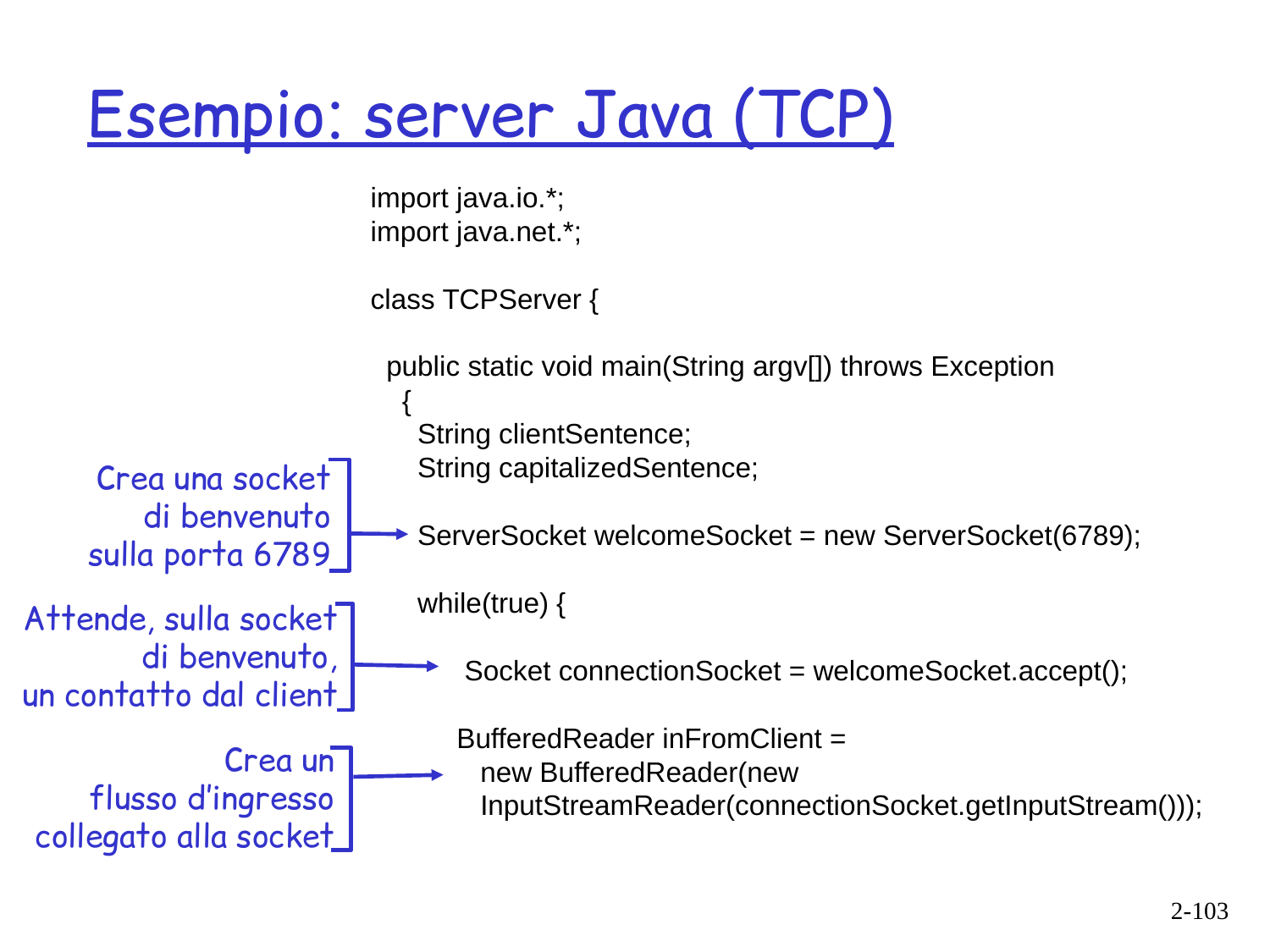

# Esempio: server Java (TCP)
import java.io.*;
import java.net.*;

class TCPServer {

  public static void main(String argv[]) throws Exception
    {
      String clientSentence;
      String capitalizedSentence;

      ServerSocket welcomeSocket = new ServerSocket(6789);

      while(true) {

            Socket connectionSocket = welcomeSocket.accept();

           BufferedReader inFromClient =
              new BufferedReader(new
              InputStreamReader(connectionSocket.getInputStream()));

Crea una socket
di benvenuto
sulla porta 6789

Attende, sulla socket
di benvenuto,
un contatto dal client

Crea un
flusso d’ingresso
collegato alla socket

2-103